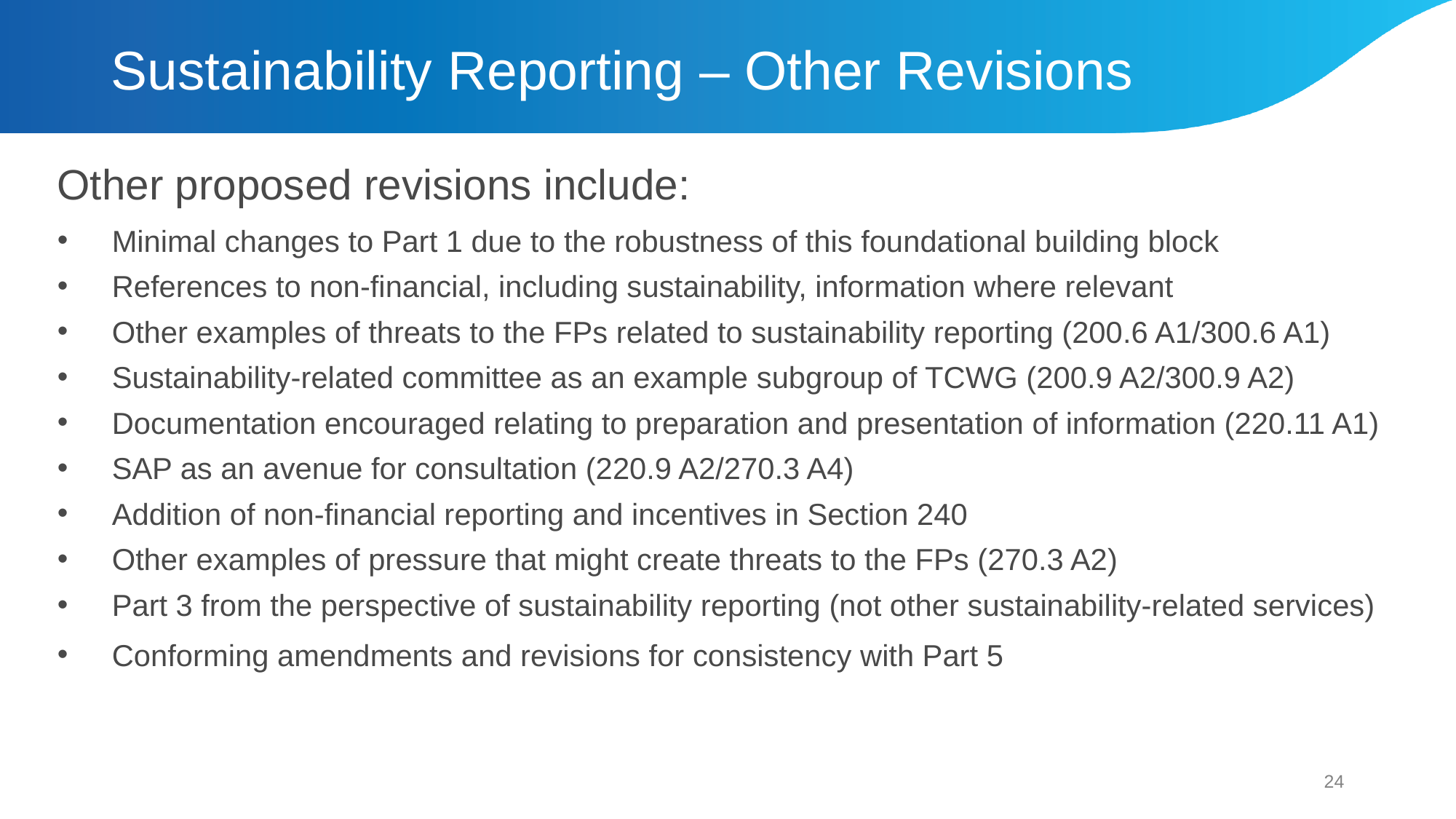

# Sustainability Reporting – Other Revisions
Other proposed revisions include:
Minimal changes to Part 1 due to the robustness of this foundational building block
References to non-financial, including sustainability, information where relevant
Other examples of threats to the FPs related to sustainability reporting (200.6 A1/300.6 A1)
Sustainability-related committee as an example subgroup of TCWG (200.9 A2/300.9 A2)
Documentation encouraged relating to preparation and presentation of information (220.11 A1)
SAP as an avenue for consultation (220.9 A2/270.3 A4)
Addition of non-financial reporting and incentives in Section 240
Other examples of pressure that might create threats to the FPs (270.3 A2)
Part 3 from the perspective of sustainability reporting (not other sustainability-related services)
Conforming amendments and revisions for consistency with Part 5

24